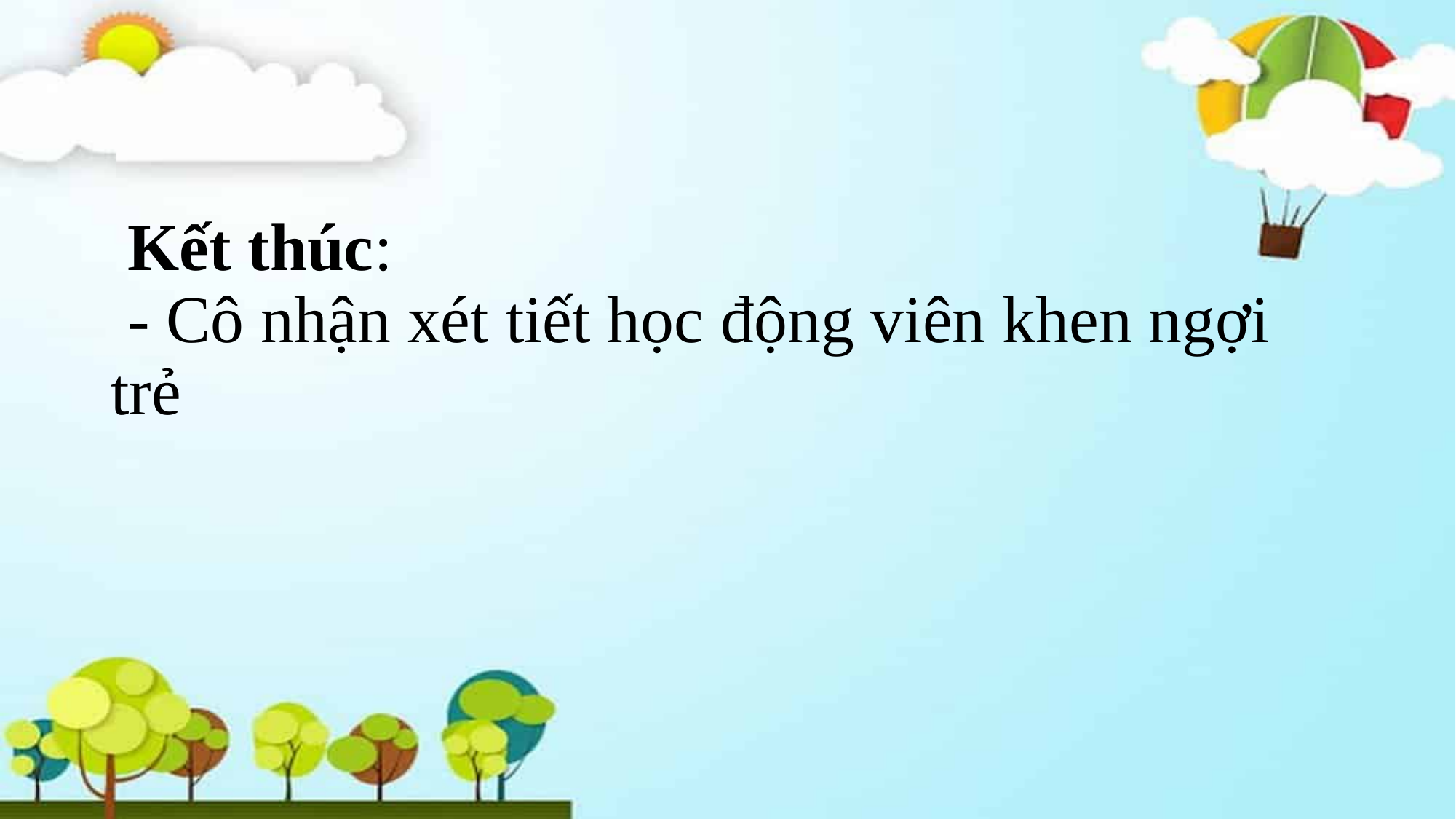

# Kết thúc:  - Cô nhận xét tiết học động viên khen ngợi trẻ